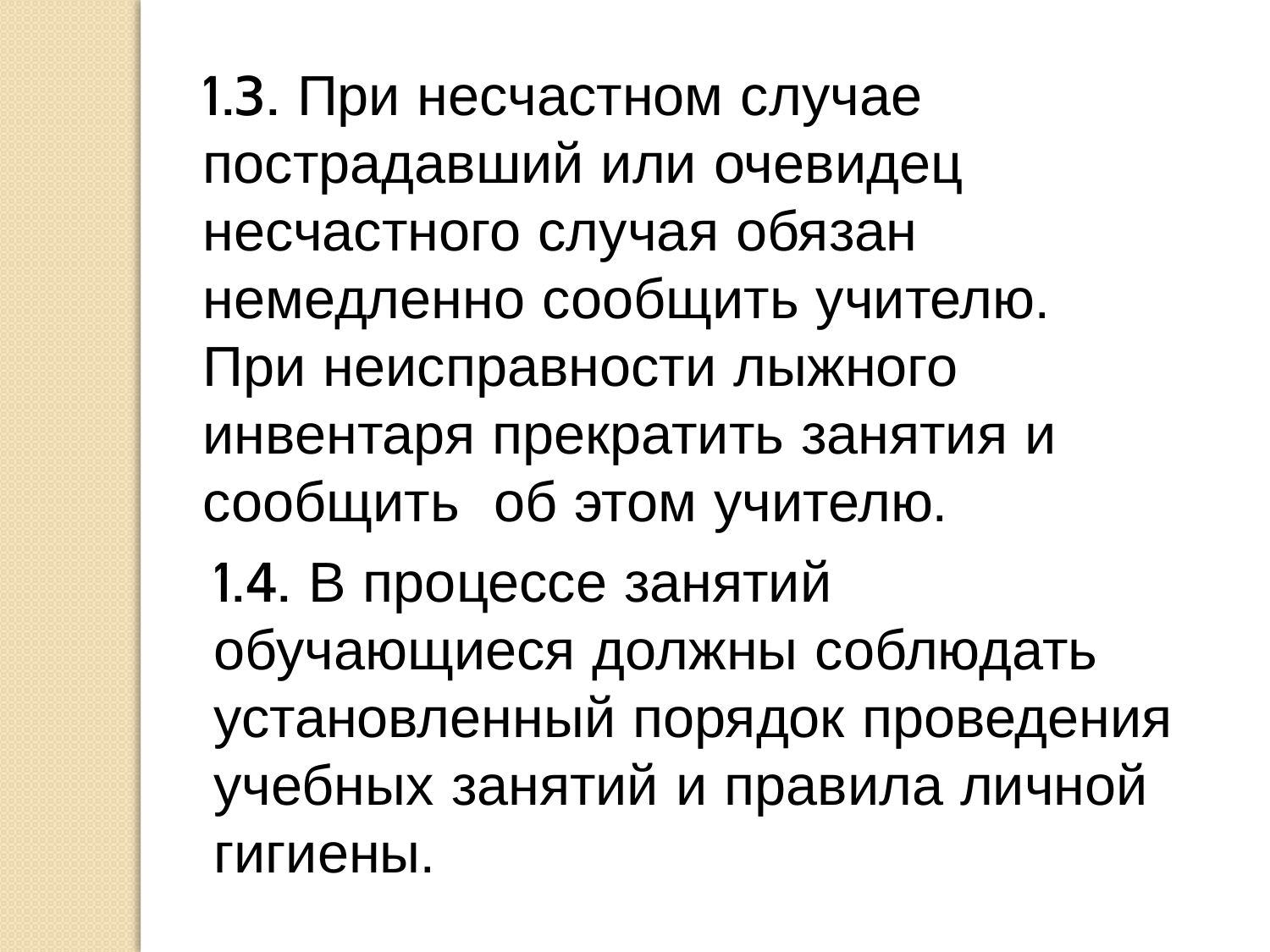

1.3. При несчастном случае пострадавший или очевидец несчастного случая обязан немедленно сообщить учителю.
При неисправности лыжного инвентаря прекратить занятия и сообщить  об этом учителю.
1.4. В процессе занятий обучающиеся должны соблюдать установленный порядок проведения учебных занятий и правила личной гигиены.